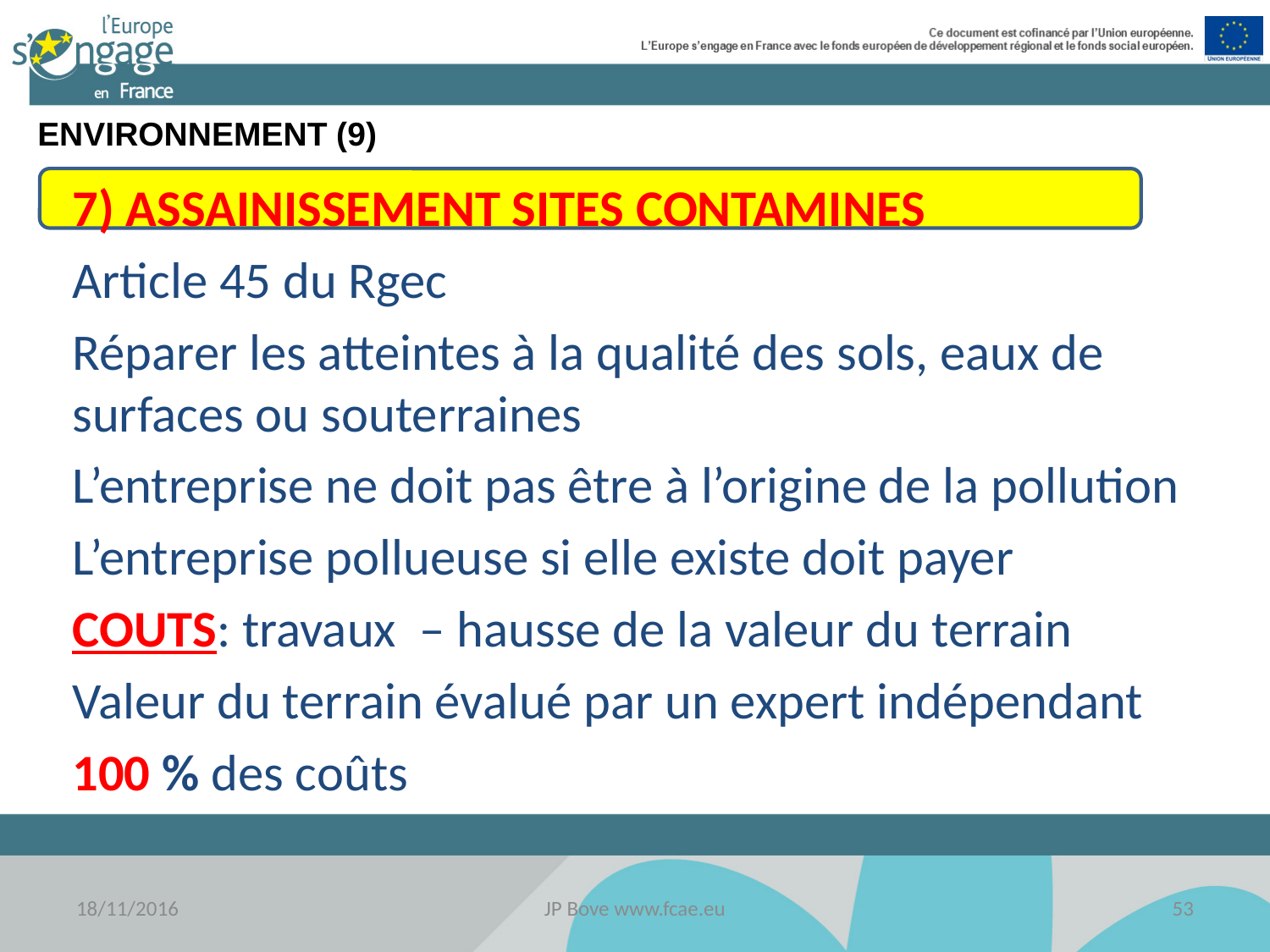

ENVIRONNEMENT (9)

7) ASSAINISSEMENT SITES CONTAMINES
Article 45 du Rgec
Réparer les atteintes à la qualité des sols, eaux de surfaces ou souterraines
L’entreprise ne doit pas être à l’origine de la pollution
L’entreprise pollueuse si elle existe doit payer
COUTS: travaux  – hausse de la valeur du terrain
Valeur du terrain évalué par un expert indépendant
100 % des coûts

18/11/2016
JP Bove www.fcae.eu
53